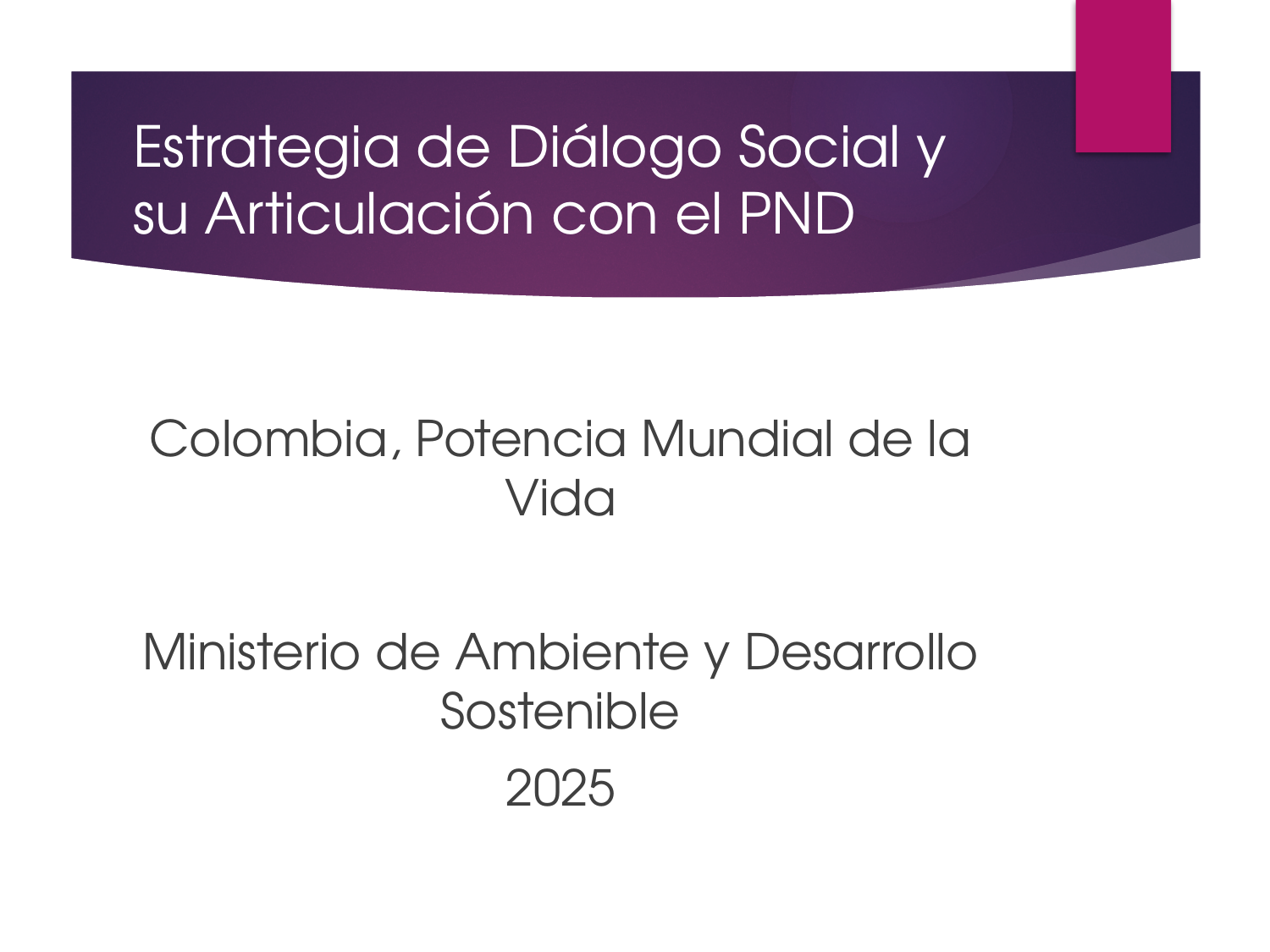

# Estrategia de Diálogo Social y su Articulación con el PND

Colombia, Potencia Mundial de la Vida

Ministerio de Ambiente y Desarrollo Sostenible
2025